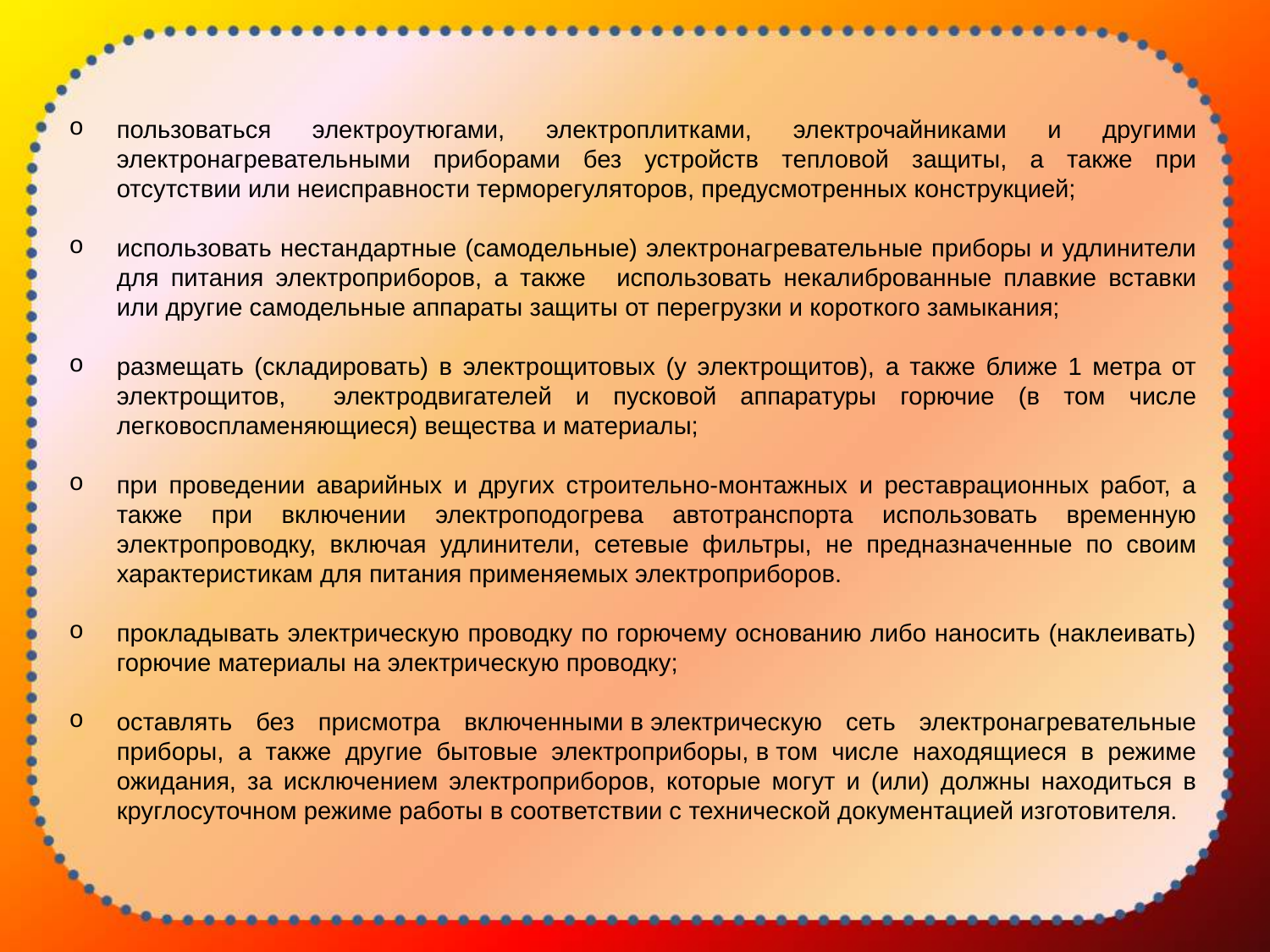

пользоваться электроутюгами, электроплитками, электрочайниками и другими электронагревательными приборами без устройств тепловой защиты, а также при отсутствии или неисправности терморегуляторов, предусмотренных конструкцией;

использовать нестандартные (самодельные) электронагревательные приборы и удлинители для питания электроприборов, а также   использовать некалиброванные плавкие вставки или другие самодельные аппараты защиты от перегрузки и короткого замыкания;

размещать (складировать) в электрощитовых (у электрощитов), а также ближе 1 метра от электрощитов,  электродвигателей и пусковой аппаратуры горючие (в том числе легковоспламеняющиеся) вещества и материалы;

при проведении аварийных и других строительно-монтажных и реставрационных работ, а также при включении электроподогрева автотранспорта использовать временную электропроводку, включая удлинители, сетевые фильтры, не предназначенные по своим характеристикам для питания применяемых электроприборов.

прокладывать электрическую проводку по горючему основанию либо наносить (наклеивать) горючие материалы на электрическую проводку;

оставлять без присмотра включенными в электрическую сеть электронагревательные приборы, а также другие бытовые электроприборы, в том числе находящиеся в режиме ожидания, за исключением электроприборов, которые могут и (или) должны находиться в круглосуточном режиме работы в соответствии с технической документацией изготовителя.